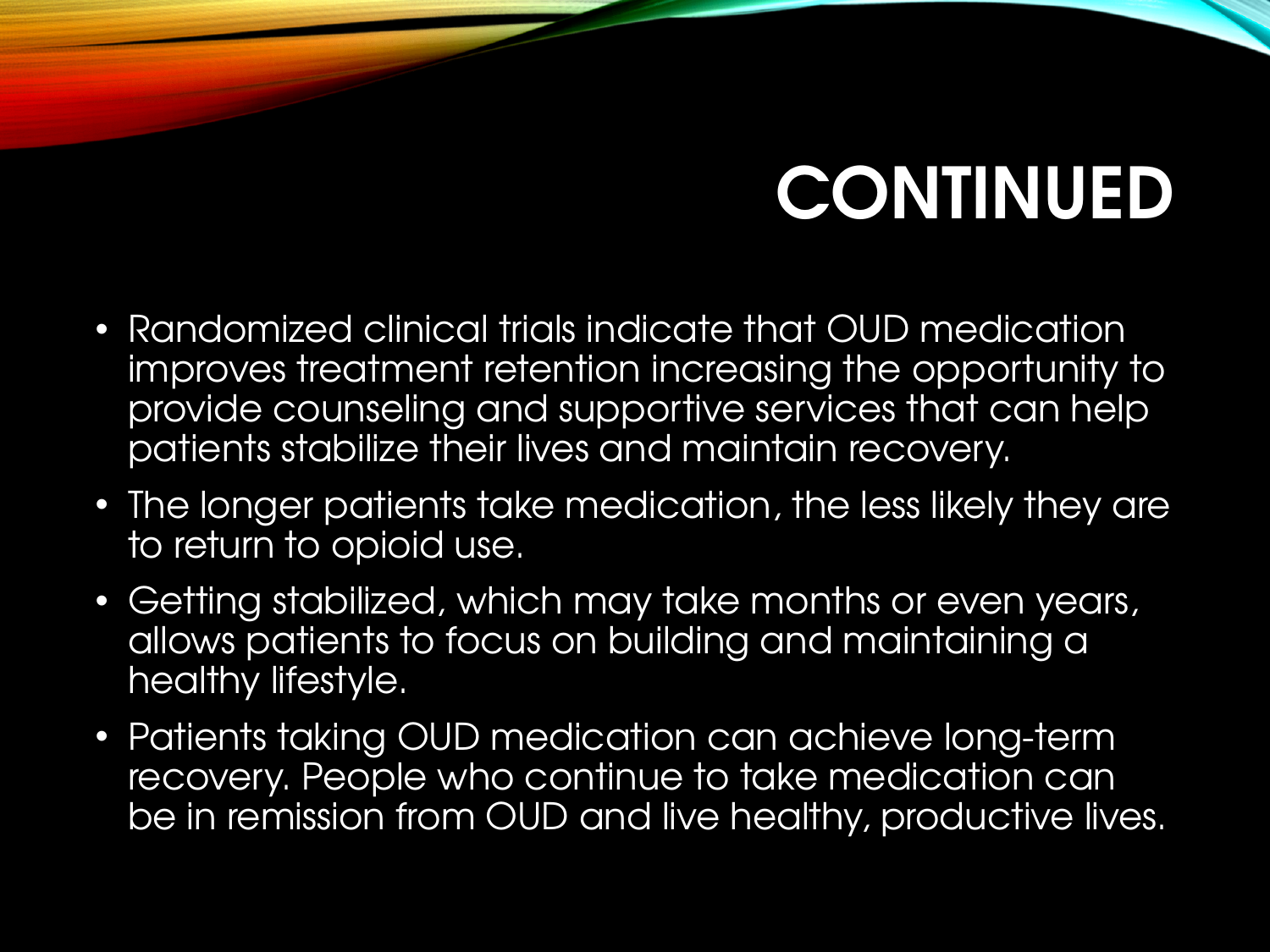

# Continued
Randomized clinical trials indicate that OUD medication improves treatment retention increasing the opportunity to provide counseling and supportive services that can help patients stabilize their lives and maintain recovery.
The longer patients take medication, the less likely they are to return to opioid use.
Getting stabilized, which may take months or even years, allows patients to focus on building and maintaining a healthy lifestyle.
Patients taking OUD medication can achieve long-term recovery. People who continue to take medication can be in remission from OUD and live healthy, productive lives.